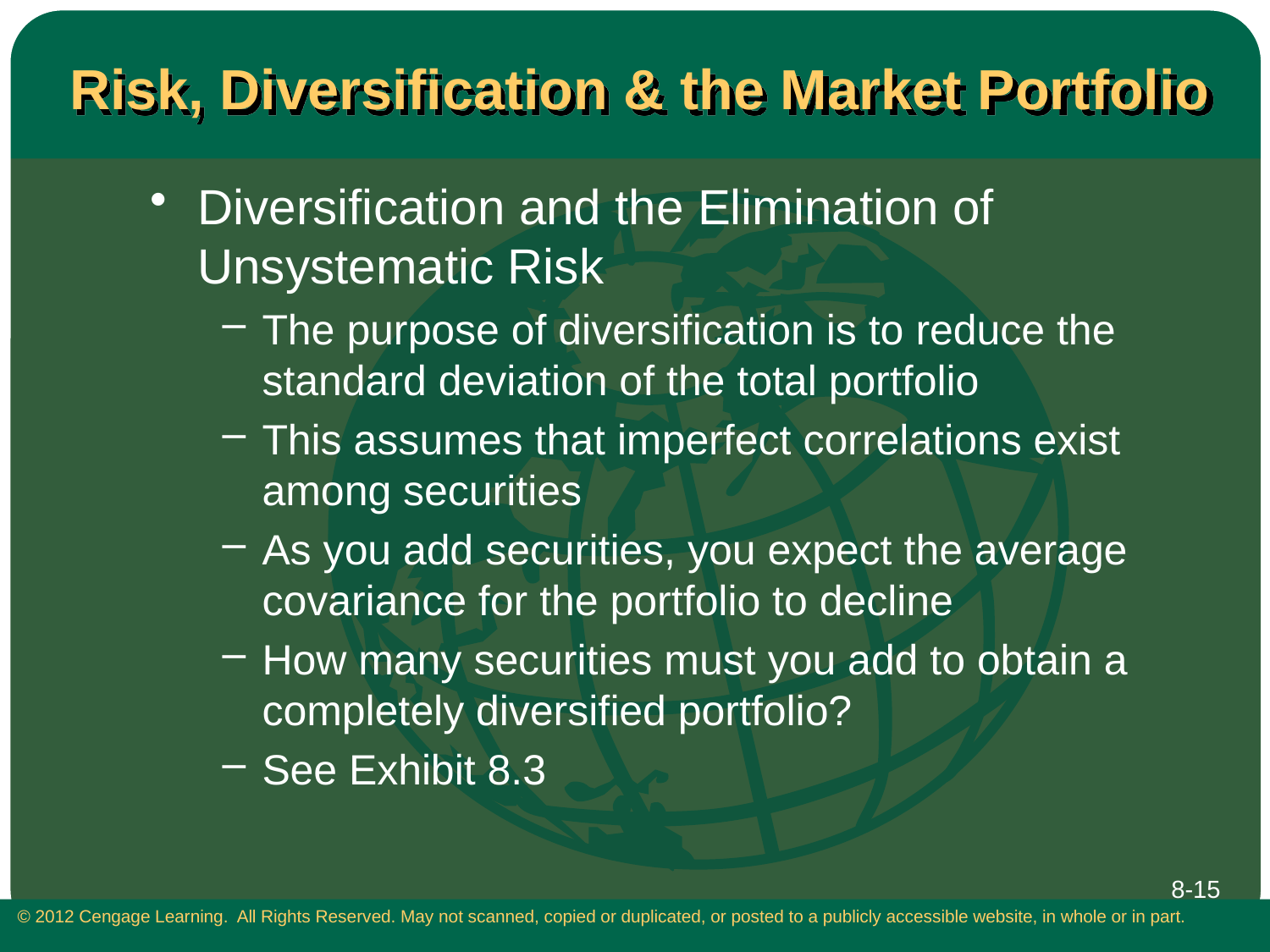

# Risk, Diversification & the Market Portfolio
Diversification and the Elimination of Unsystematic Risk
The purpose of diversification is to reduce the standard deviation of the total portfolio
This assumes that imperfect correlations exist among securities
As you add securities, you expect the average covariance for the portfolio to decline
How many securities must you add to obtain a completely diversified portfolio?
See Exhibit 8.3
8-15
 © 2012 Cengage Learning.  All Rights Reserved. May not scanned, copied or duplicated, or posted to a publicly accessible website, in whole or in part.